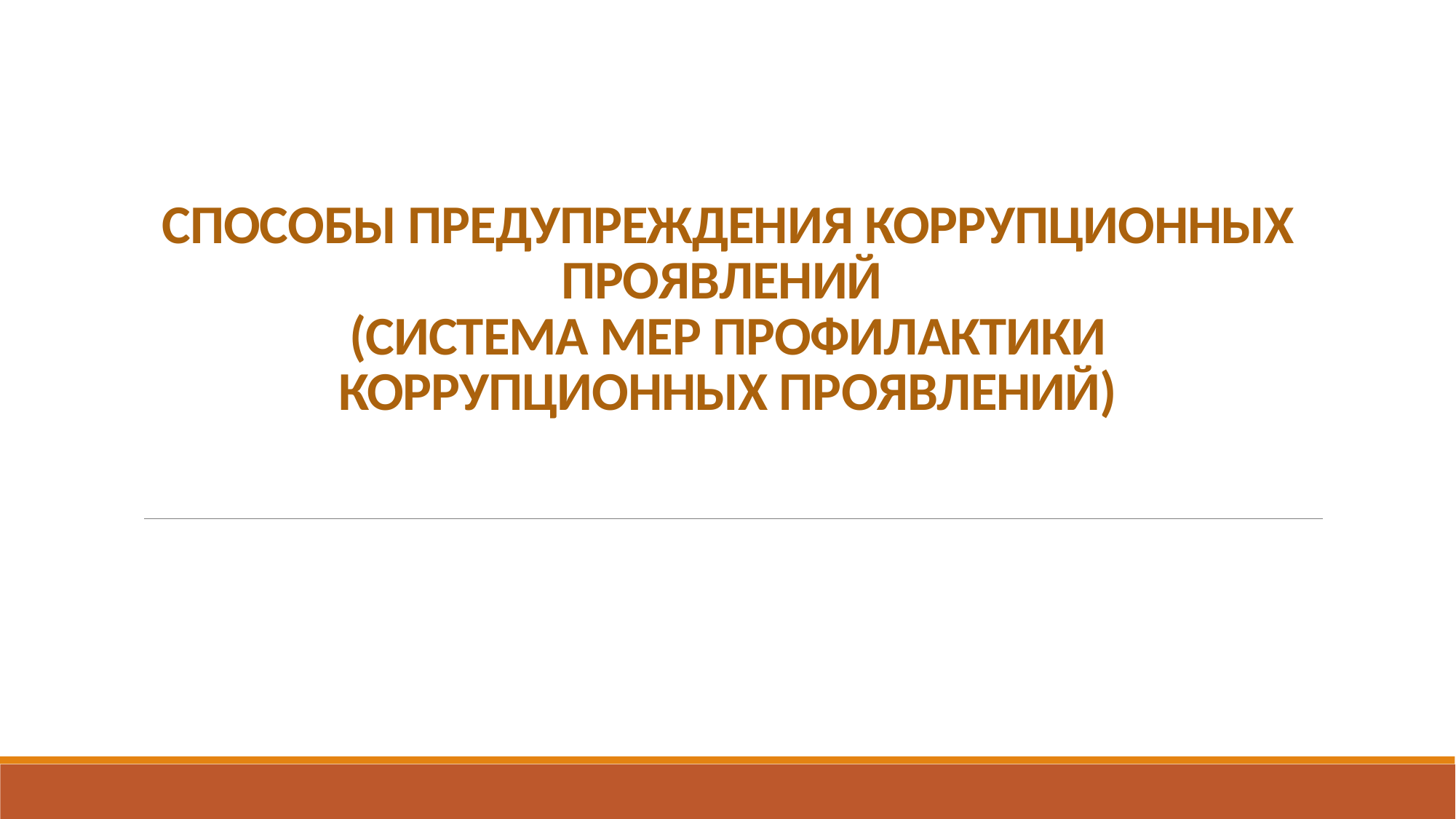

# СПОСОБЫ ПРЕДУПРЕЖДЕНИЯ КОРРУПЦИОННЫХ ПРОЯВЛЕНИЙ (СИСТЕМА МЕР ПРОФИЛАКТИКИ КОРРУПЦИОННЫХ ПРОЯВЛЕНИЙ)